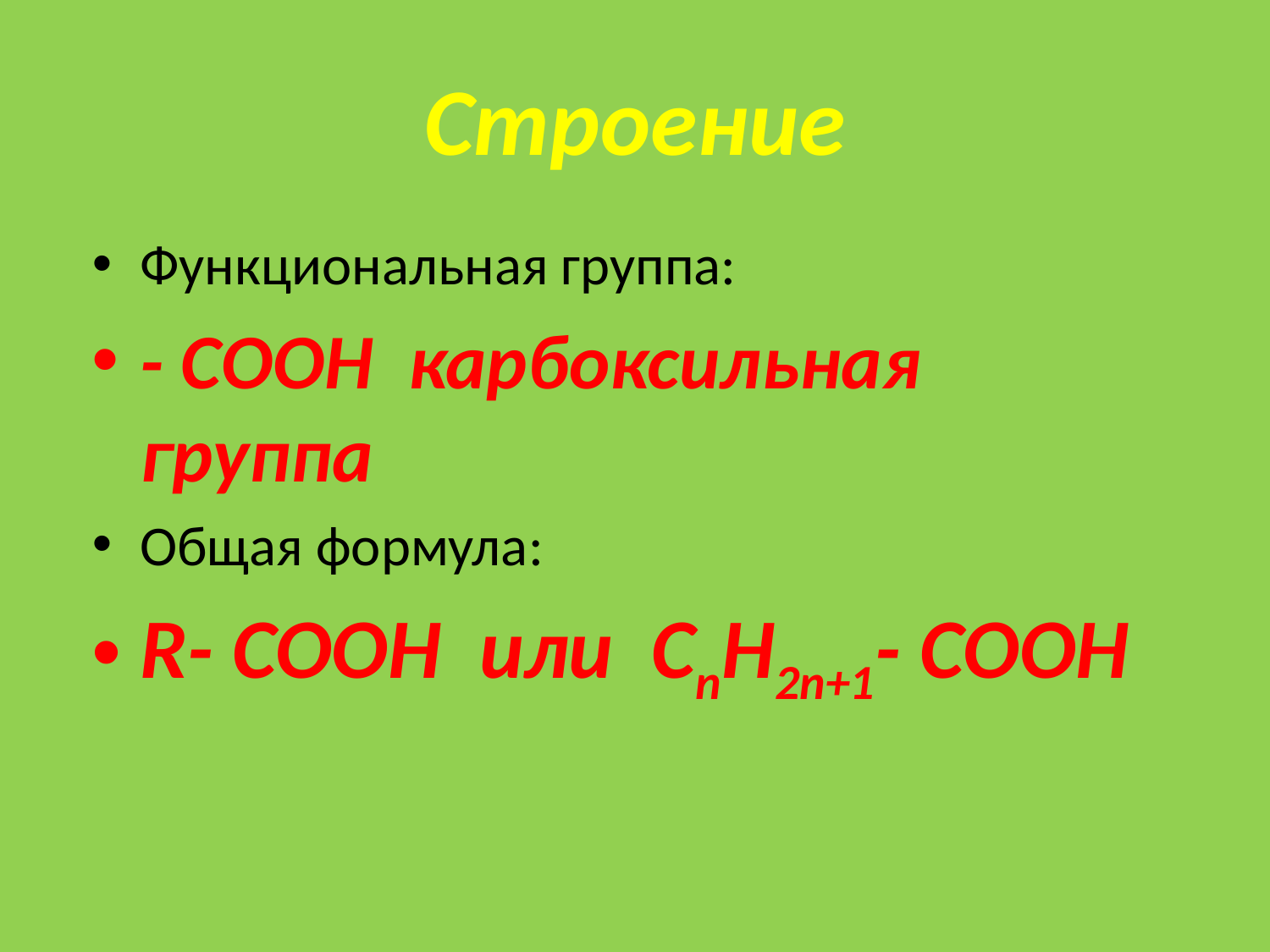

# Строение
Функциональная группа:
- СООН  карбоксильная группа
Общая формула:
R- COOH  или  СnH2n+1- COOH